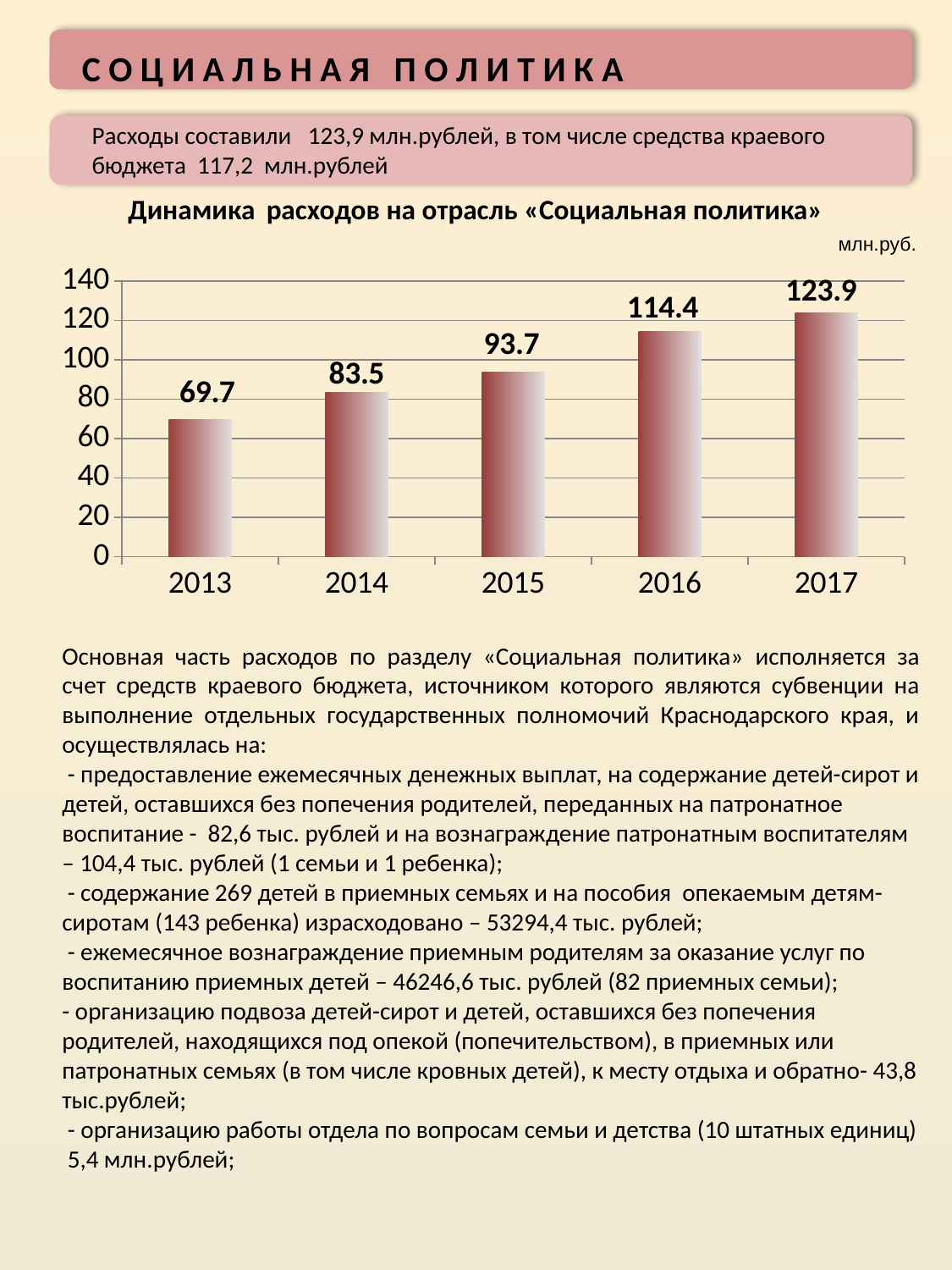

С О Ц И А Л Ь Н А Я   П О Л И Т И К А
Расходы составили   123,9 млн.рублей, в том числе средства краевого бюджета  117,2  млн.рублей

Динамика  расходов на отрасль «Социальная политика»
млн.руб.

### Chart

| Category | Ряд 1 |
|---|---|
| 2013 | 69.7 |
| 2014 | 83.5 |
| 2015 | 93.7 |
| 2016 | 114.4 |
| 2017 | 123.9 |
Основная часть расходов по разделу «Социальная политика» исполняется за счет средств краевого бюджета, источником которого являются субвенции на выполнение отдельных государственных полномочий Краснодарского края, и осуществлялась на:
 - предоставление ежемесячных денежных выплат, на содержание детей-сирот и детей, оставшихся без попечения родителей, переданных на патронатное воспитание -  82,6 тыс. рублей и на вознаграждение патронатным воспитателям – 104,4 тыс. рублей (1 семьи и 1 ребенка);
 - содержание 269 детей в приемных семьях и на пособия  опекаемым детям-сиротам (143 ребенка) израсходовано – 53294,4 тыс. рублей;
 - ежемесячное вознаграждение приемным родителям за оказание услуг по воспитанию приемных детей – 46246,6 тыс. рублей (82 приемных семьи);
- организацию подвоза детей-сирот и детей, оставшихся без попечения родителей, находящихся под опекой (попечительством), в приемных или патронатных семьях (в том числе кровных детей), к месту отдыха и обратно- 43,8 тыс.рублей;
 - организацию работы отдела по вопросам семьи и детства (10 штатных единиц)  5,4 млн.рублей;